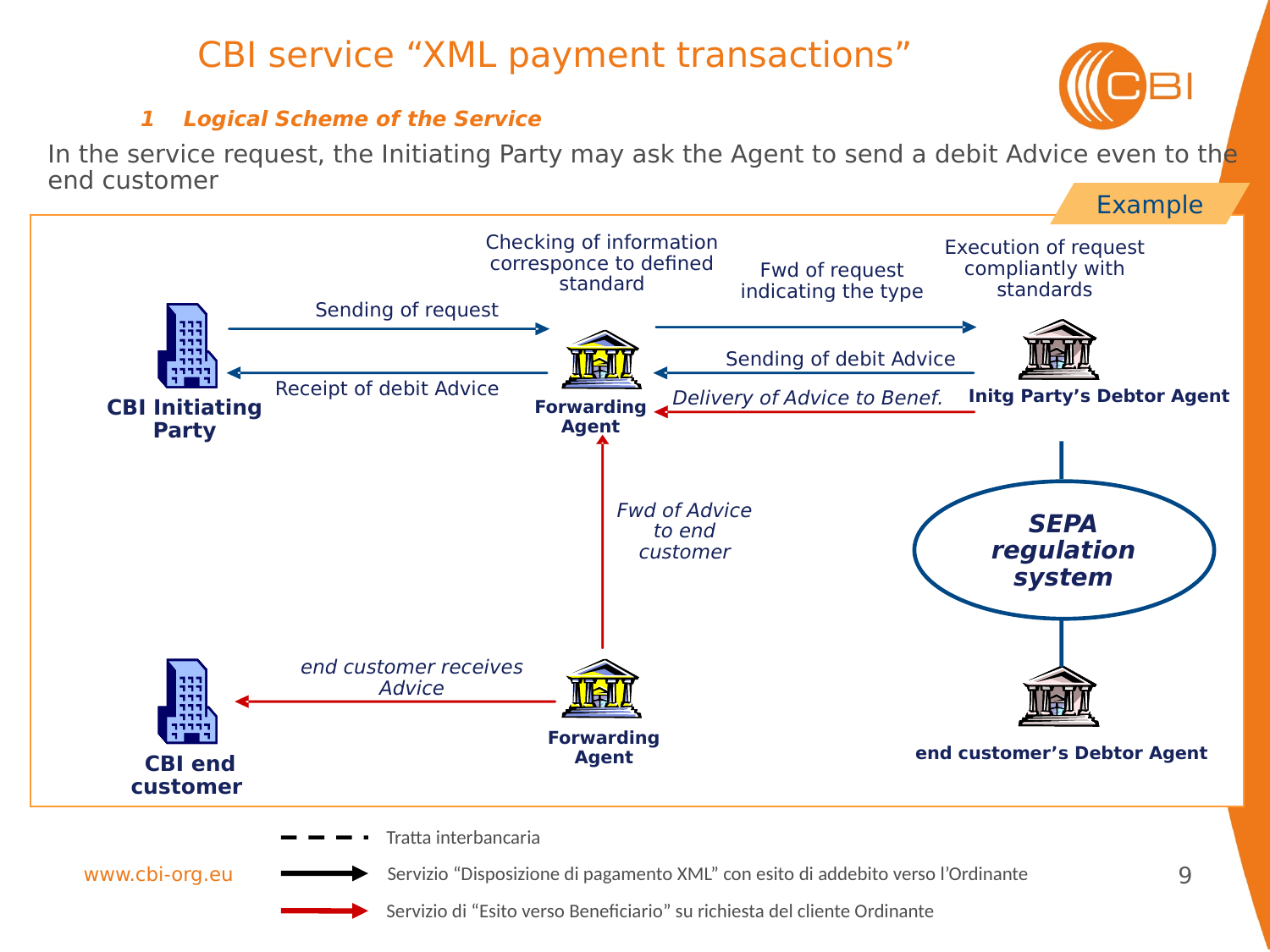

CBI service “XML payment transactions”
1	Logical Scheme of the Service
In the service request, the Initiating Party may ask the Agent to send a debit Advice even to the end customer
Example

Checking of information corresponce to defined standard
Execution of request compliantly with standards
Fwd of request indicating the type
Sending of request

Sending of debit Advice

Receipt of debit Advice
Initg Party’s Debtor Agent
Delivery of Advice to Benef.

CBI Initiating Party
Forwarding Agent

SEPA regulation system

Fwd of Advice to end customer

end customer receives Advice

Forwarding Agent
end customer’s Debtor Agent
CBI end customer
Tratta interbancaria

Servizio “Disposizione di pagamento XML” con esito di addebito verso l’Ordinante

Servizio di “Esito verso Beneficiario” su richiesta del cliente Ordinante